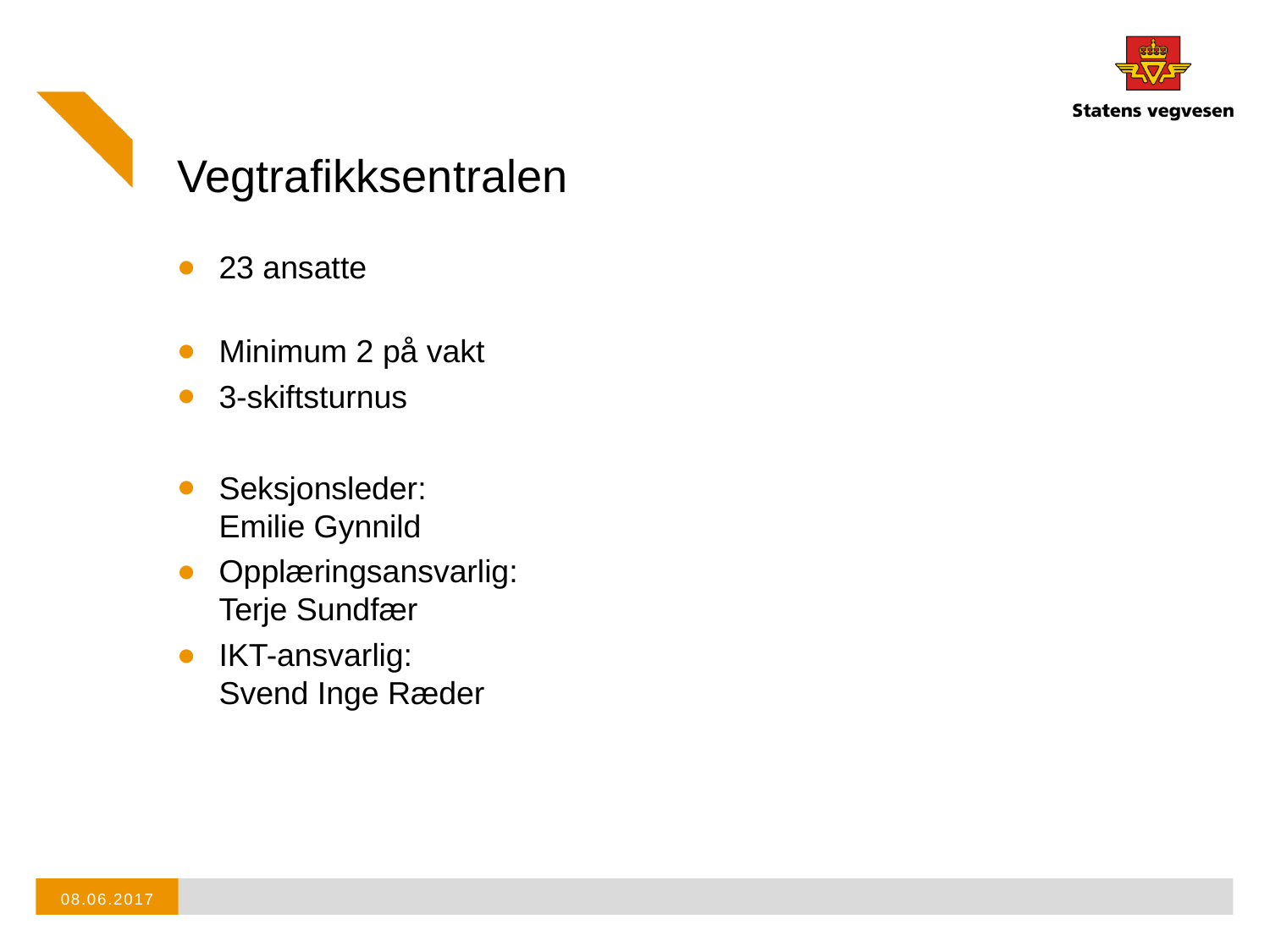

# Vegtrafikksentralen
23 ansatte
Minimum 2 på vakt
3-skiftsturnus

Seksjonsleder:
Emilie Gynnild
Opplæringsansvarlig:
Terje Sundfær
IKT-ansvarlig:
Svend Inge Ræder
08.06.2017